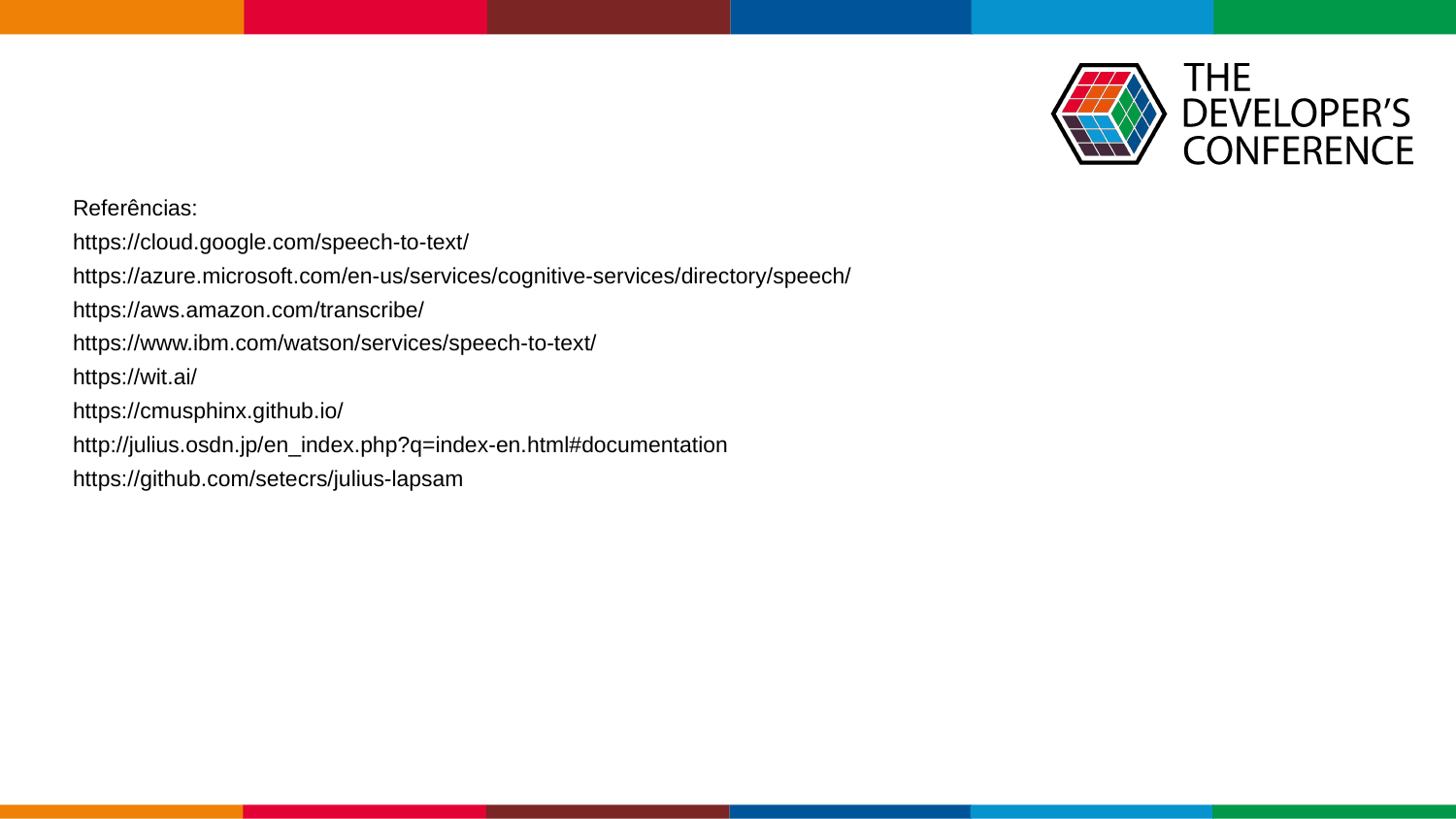

Referências:
https://cloud.google.com/speech-to-text/
https://azure.microsoft.com/en-us/services/cognitive-services/directory/speech/
https://aws.amazon.com/transcribe/
https://www.ibm.com/watson/services/speech-to-text/
https://wit.ai/
https://cmusphinx.github.io/
http://julius.osdn.jp/en_index.php?q=index-en.html#documentation
https://github.com/setecrs/julius-lapsam